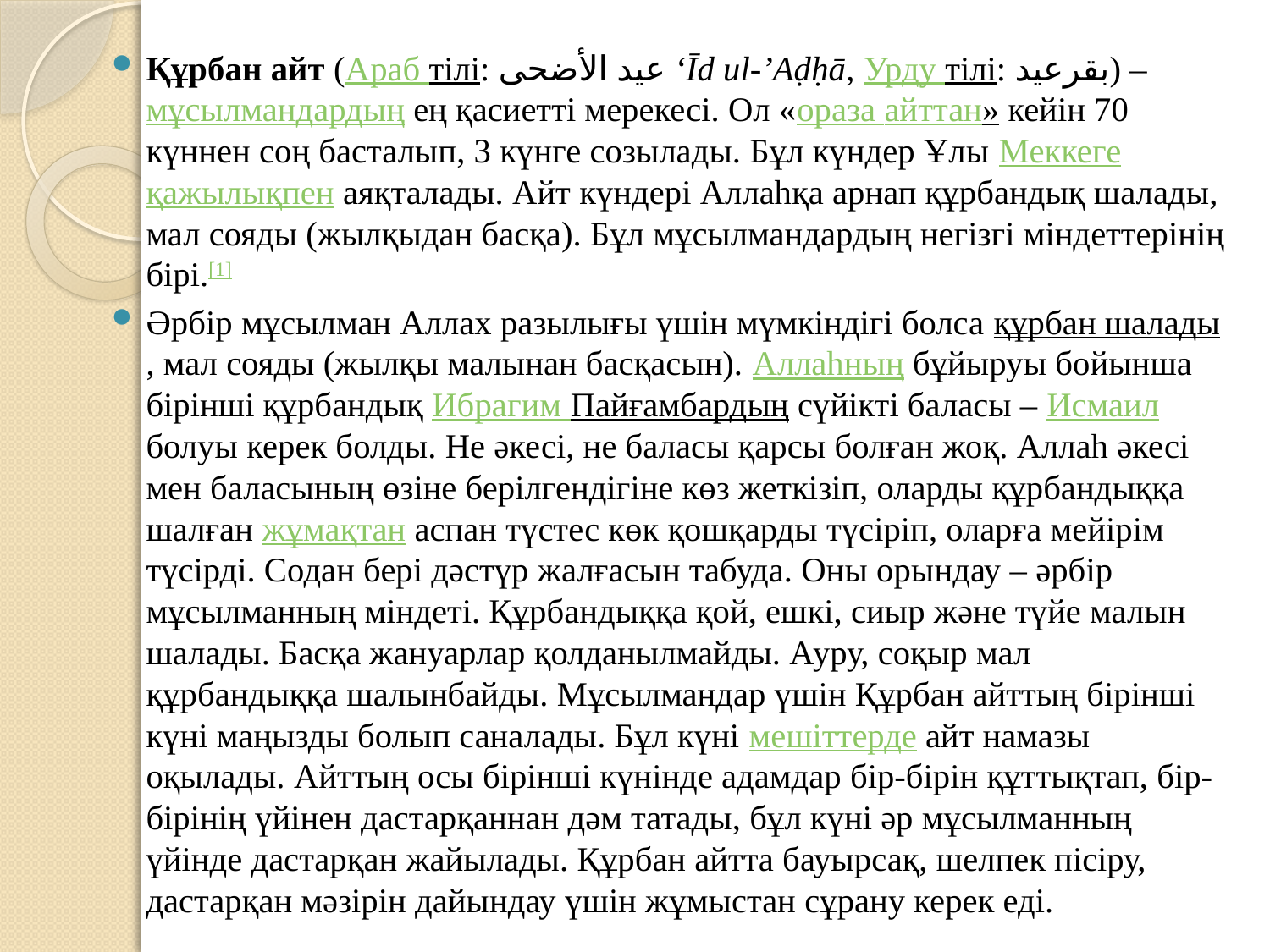

Құрбан айт (Араб тілі: عيد الأضحى ‘Īd ul-’Aḍḥā, Урду тілі: بقرعید) – мұсылмандардың ең қасиетті мерекесі. Ол «ораза айттан» кейін 70 күннен соң басталып, 3 күнге созылады. Бұл күндер Ұлы Меккеге қажылықпен аяқталады. Айт күндері Аллаһқа арнап құрбандық шалады, мал сояды (жылқыдан басқа). Бұл мұсылмандардың негізгі міндеттерінің бірі.[1]
Әрбір мұсылман Аллах разылығы үшін мүмкіндігі болса құрбан шалады, мал сояды (жылқы малынан басқасын). Аллаһның бұйыруы бойынша бірінші құрбандық Ибрагим Пайғамбардың сүйікті баласы – Исмаил болуы керек болды. Не әкесі, не баласы қарсы болған жоқ. Аллаһ әкесі мен баласының өзіне берілгендігіне көз жеткізіп, оларды құрбандыққа шалған жұмақтан аспан түстес көк қошқарды түсіріп, оларға мейірім түсірді. Содан бері дәстүр жалғасын табуда. Оны орындау – әрбір мұсылманның міндеті. Құрбандыққа қой, ешкі, сиыр және түйе малын шалады. Басқа жануарлар қолданылмайды. Ауру, соқыр мал құрбандыққа шалынбайды. Мұсылмандар үшін Құрбан айттың бірінші күні маңызды болып саналады. Бұл күні мешіттерде айт намазы оқылады. Айттың осы бірінші күнінде адамдар бір-бірін құттықтап, бір-бірінің үйінен дастарқаннан дәм татады, бұл күні әр мұсылманның үйінде дастарқан жайылады. Құрбан айтта бауырсақ, шелпек пісіру, дастарқан мәзірін дайындау үшін жұмыстан сұрану керек еді.